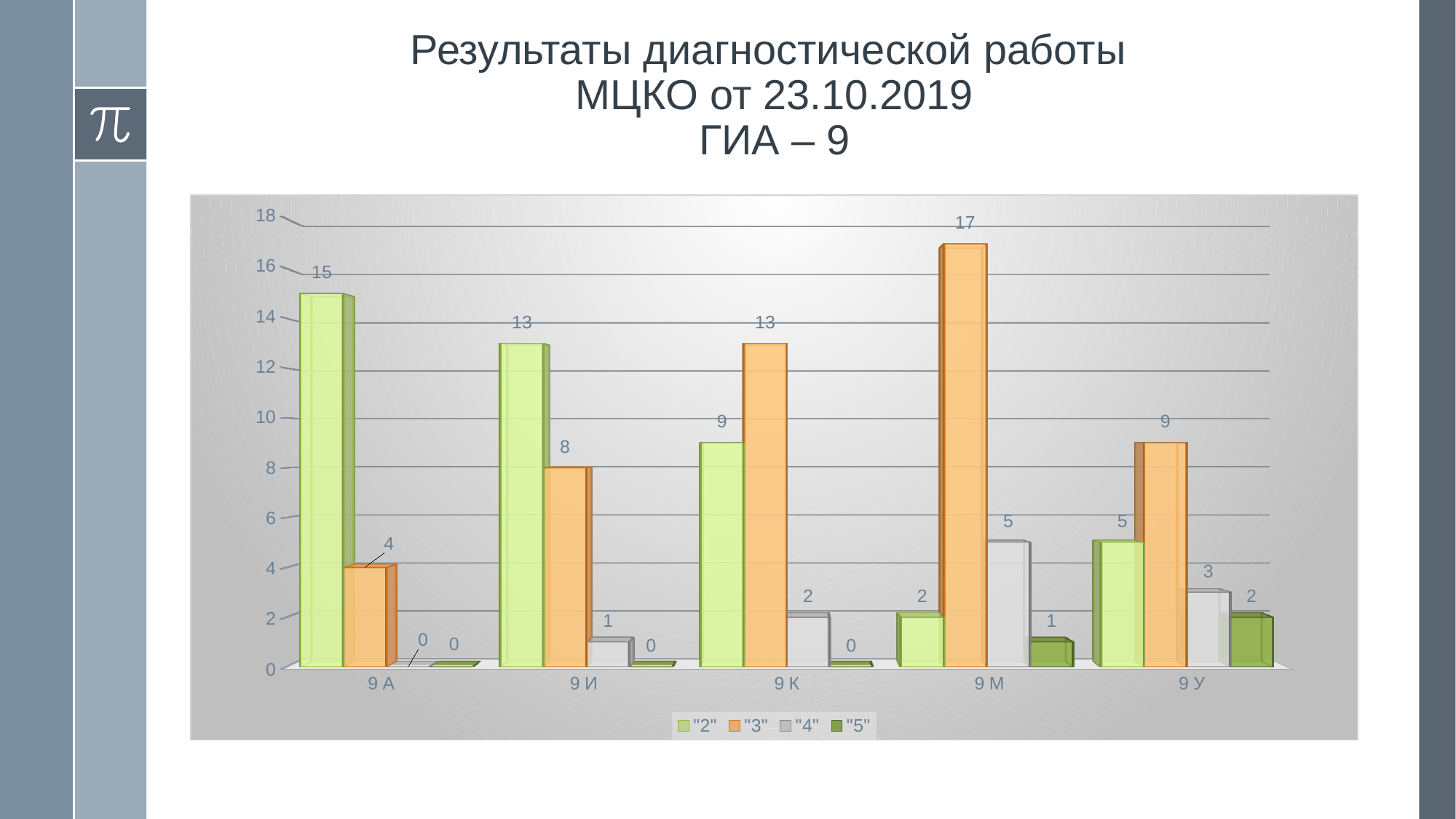

# Результаты диагностической работы МЦКО от 23.10.2019 ГИА – 9

[unsupported chart]